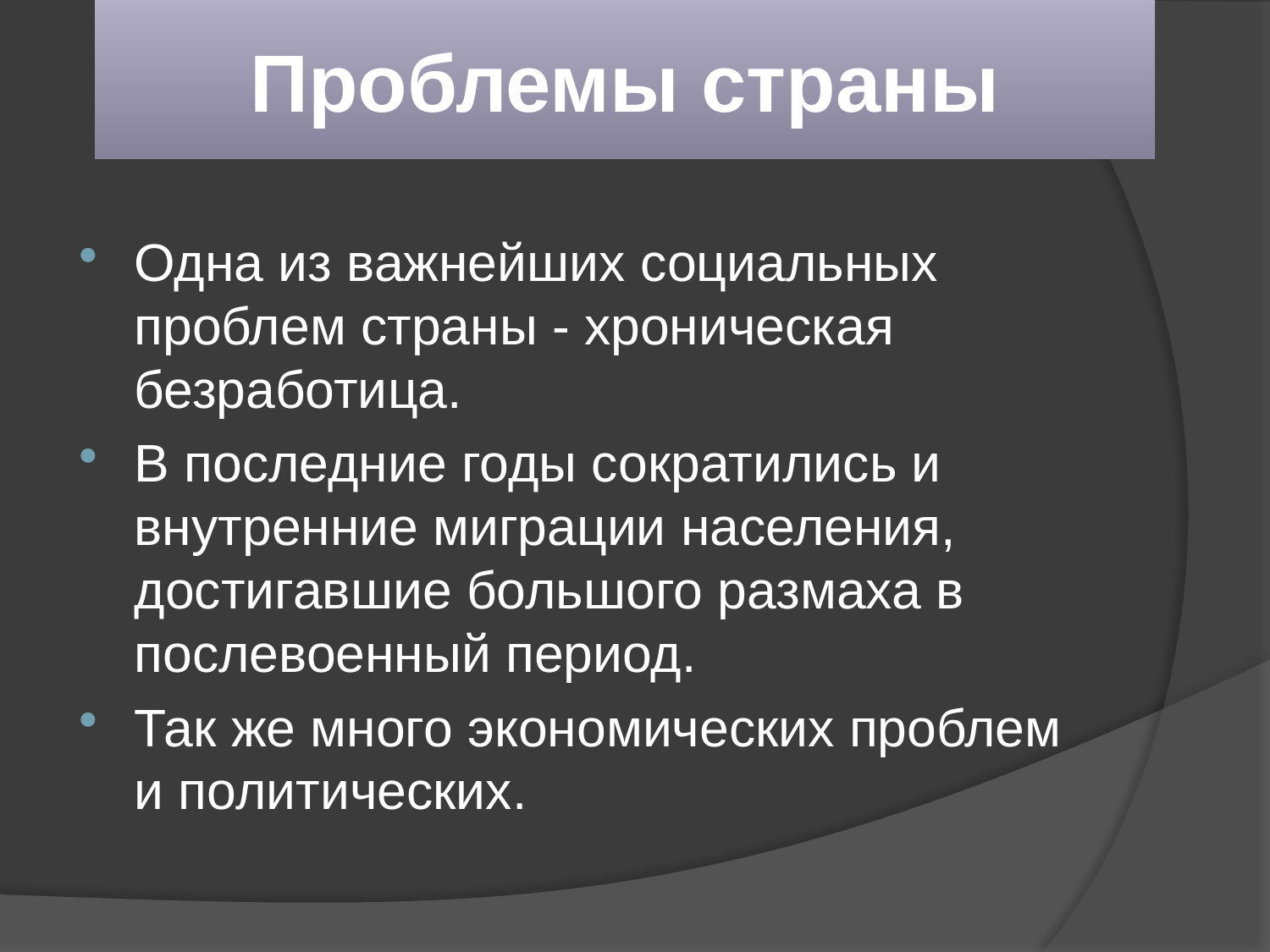

# Проблемы страны
Одна из важнейших социальных проблем страны - хроническая безработица.
В последние годы сократились и внутренние миграции населения, достигавшие большого размаха в послевоенный период.
Так же много экономических проблем и политических.